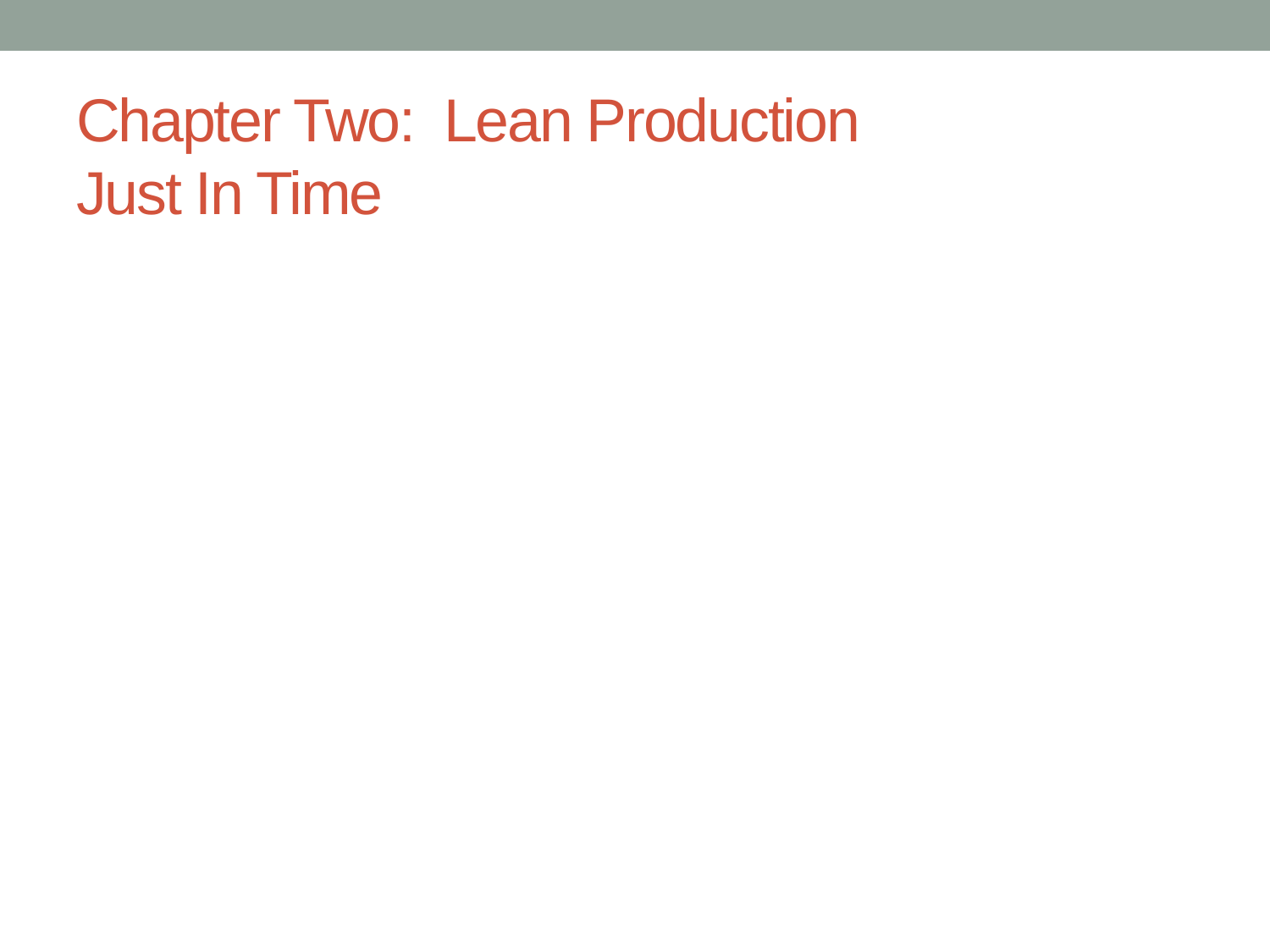

# Chapter Two:  Lean Production Just In Time